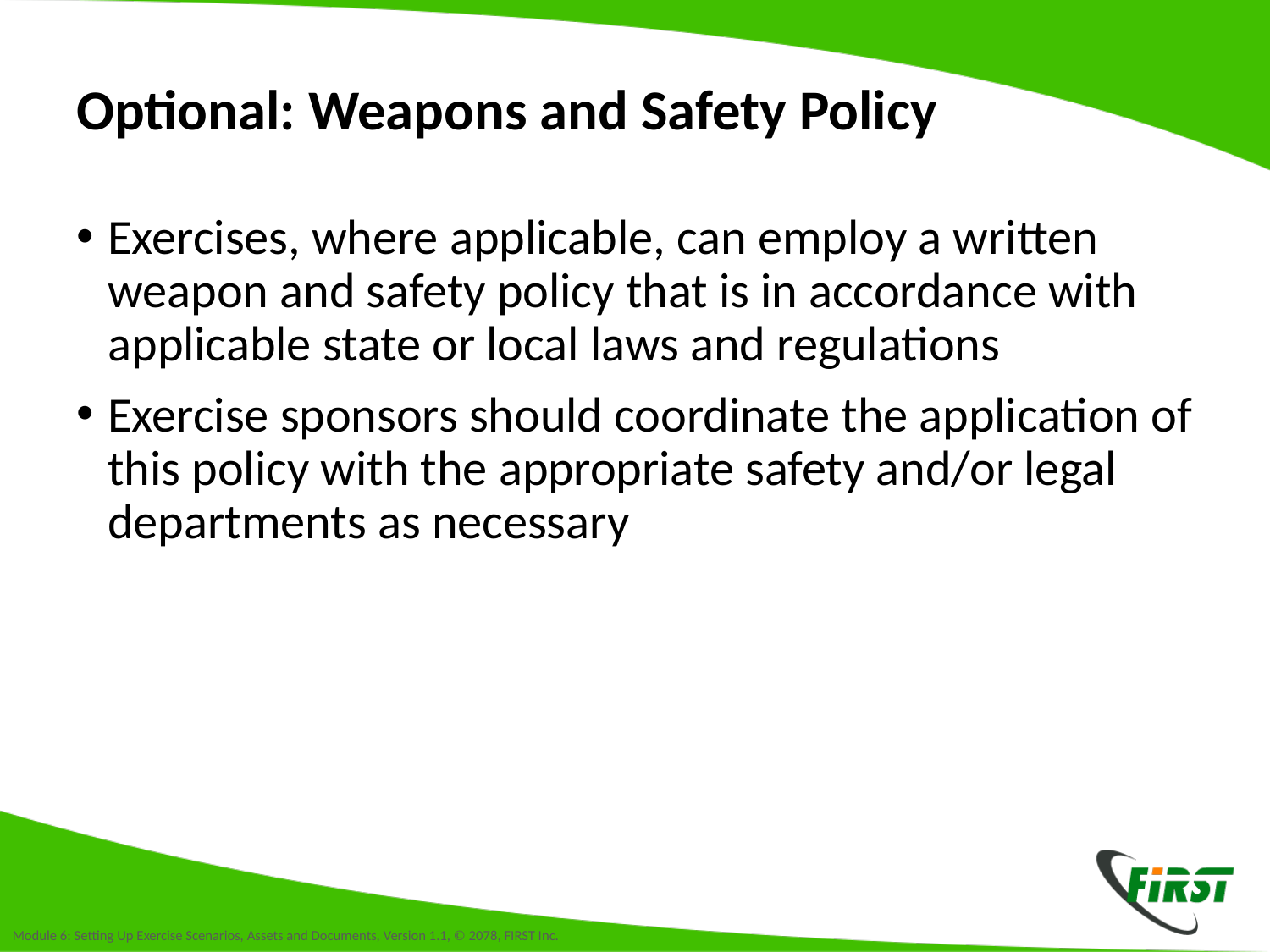

# Optional: Weapons and Safety Policy
Exercises, where applicable, can employ a written weapon and safety policy that is in accordance with applicable state or local laws and regulations
Exercise sponsors should coordinate the application of this policy with the appropriate safety and/or legal departments as necessary